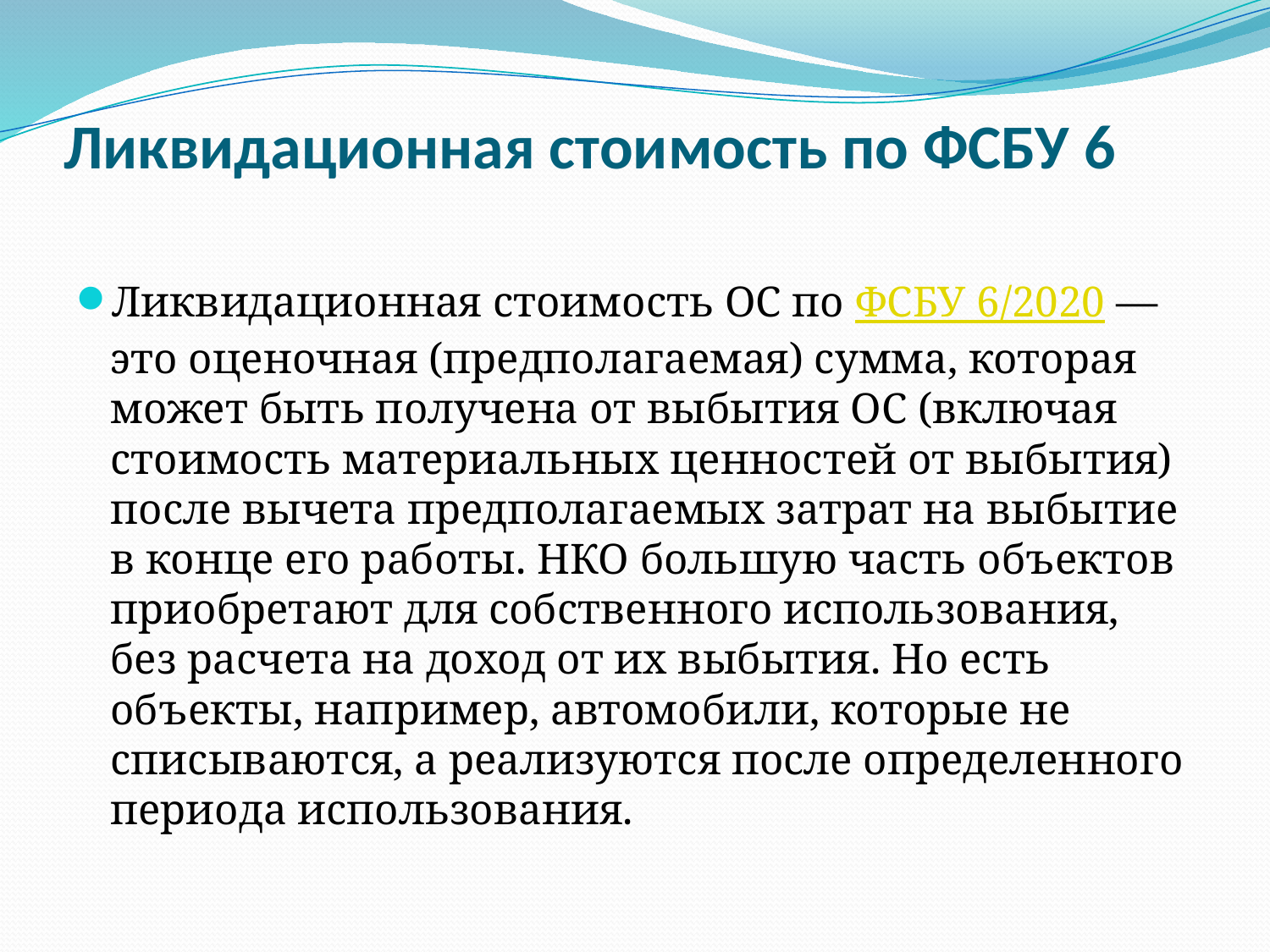

# Ликвидационная стоимость по ФСБУ 6
Ликвидационная стоимость ОС по ФСБУ 6/2020 — это оценочная (предполагаемая) сумма, которая может быть получена от выбытия ОС (включая стоимость материальных ценностей от выбытия) после вычета предполагаемых затрат на выбытие в конце его работы. НКО большую часть объектов приобретают для собственного использования, без расчета на доход от их выбытия. Но есть объекты, например, автомобили, которые не списываются, а реализуются после определенного периода использования.